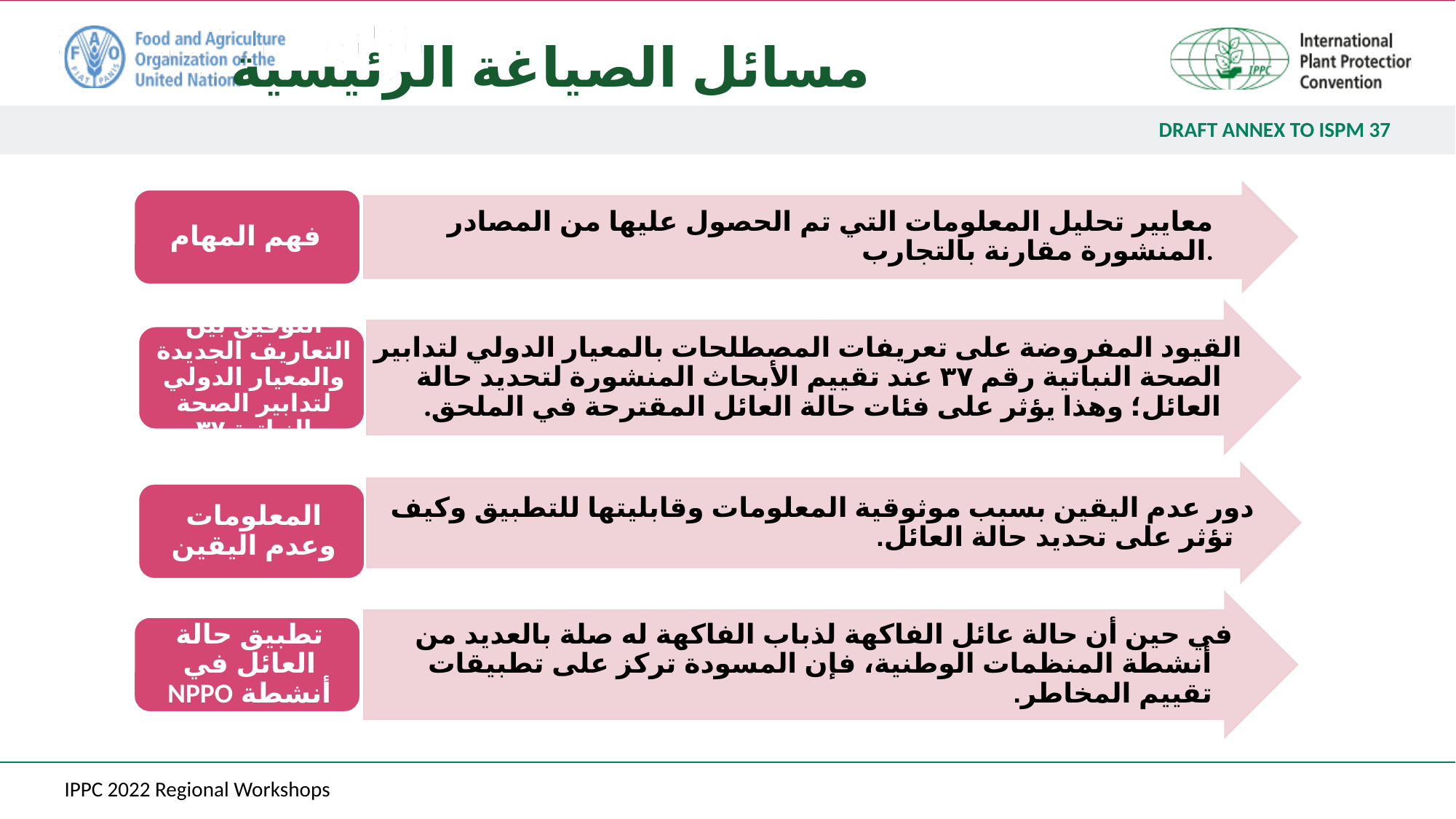

مسائل الصياغة الرئيسية

معايير تحليل المعلومات التي تم الحصول عليها من المصادر المنشورة مقارنة بالتجارب.
فهم المهام
القيود المفروضة على تعريفات المصطلحات بالمعيار الدولي لتدابير الصحة النباتية رقم ٣٧ عند تقييم الأبحاث المنشورة لتحديد حالة العائل؛ وهذا يؤثر على فئات حالة العائل المقترحة في الملحق.
التوفيق بين التعاريف الجديدة والمعيار الدولي لتدابير الصحة النباتية ٣٧
دور عدم اليقين بسبب موثوقية المعلومات وقابليتها للتطبيق وكيف تؤثر على تحديد حالة العائل.
المعلومات وعدم اليقين
في حين أن حالة عائل الفاكهة لذباب الفاكهة له صلة بالعديد من أنشطة المنظمات الوطنية، فإن المسودة تركز على تطبيقات تقييم المخاطر.
تطبيق حالة العائل في أنشطة NPPO